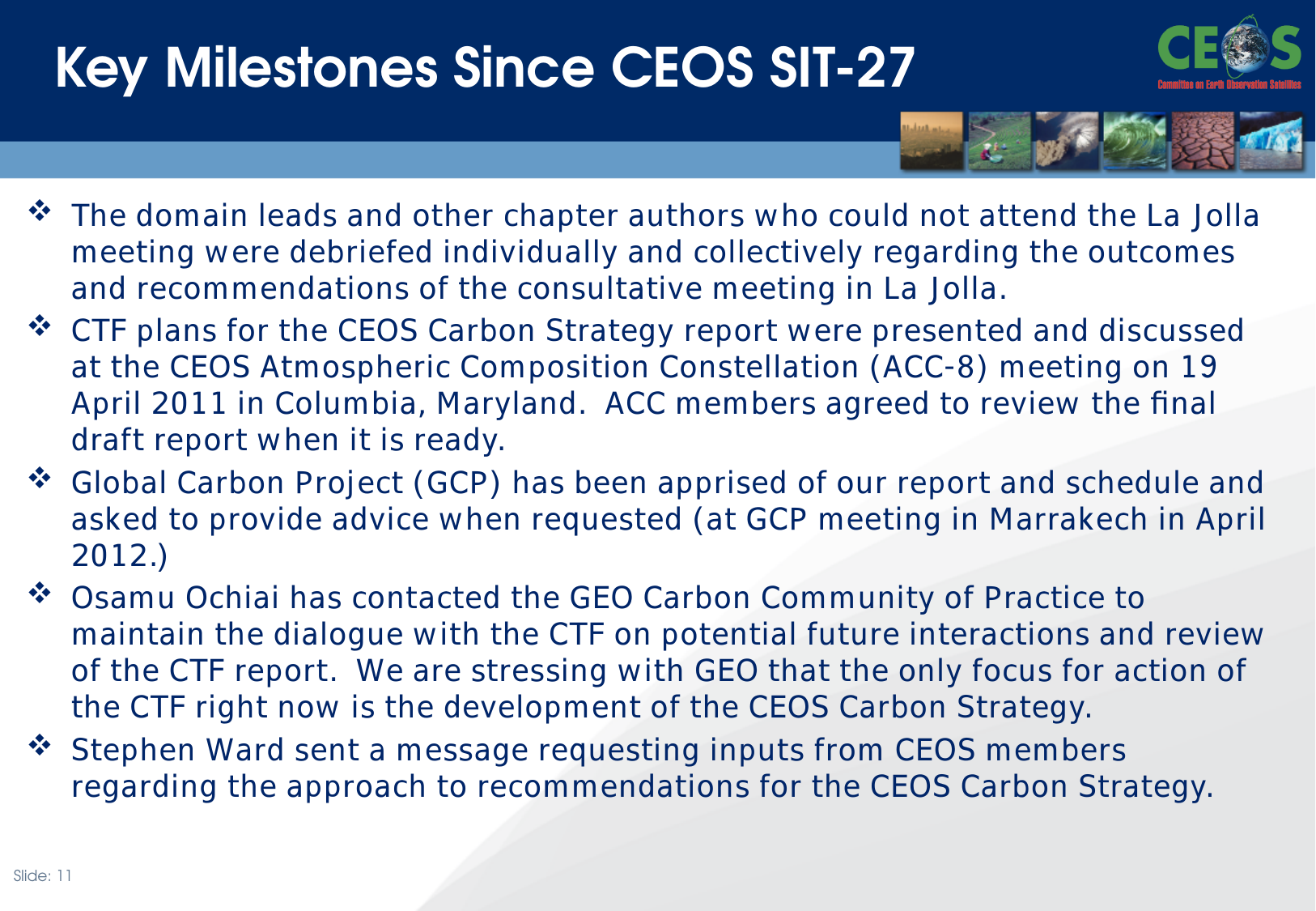

# Key Milestones Since CEOS SIT-27
The domain leads and other chapter authors who could not attend the La Jolla meeting were debriefed individually and collectively regarding the outcomes and recommendations of the consultative meeting in La Jolla.
CTF plans for the CEOS Carbon Strategy report were presented and discussed at the CEOS Atmospheric Composition Constellation (ACC-8) meeting on 19 April 2011 in Columbia, Maryland.  ACC members agreed to review the final draft report when it is ready.
Global Carbon Project (GCP) has been apprised of our report and schedule and asked to provide advice when requested (at GCP meeting in Marrakech in April 2012.)
Osamu Ochiai has contacted the GEO Carbon Community of Practice to maintain the dialogue with the CTF on potential future interactions and review of the CTF report.  We are stressing with GEO that the only focus for action of the CTF right now is the development of the CEOS Carbon Strategy.
Stephen Ward sent a message requesting inputs from CEOS members regarding the approach to recommendations for the CEOS Carbon Strategy.